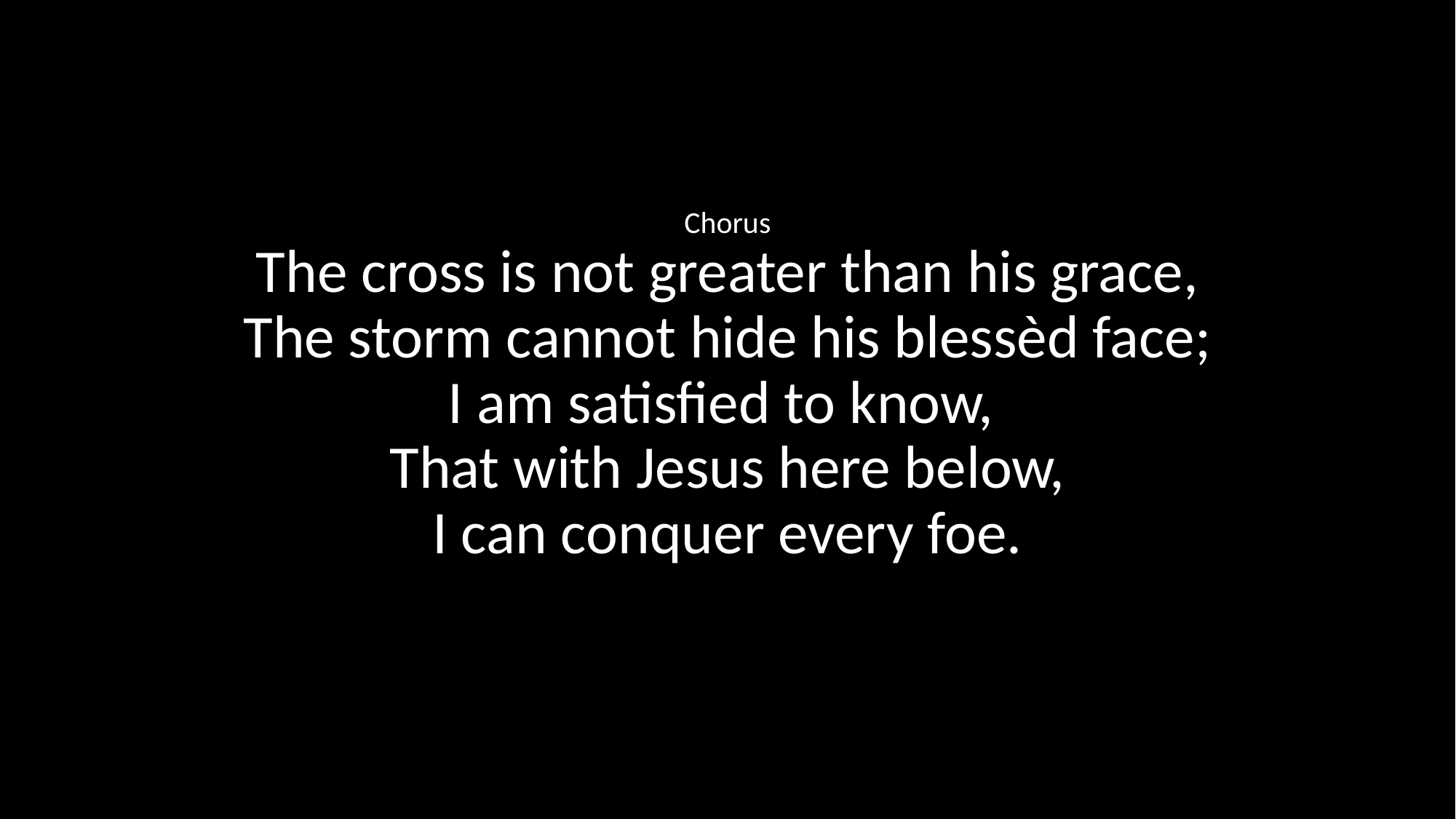

Chorus
The cross is not greater than his grace,
The storm cannot hide his blessèd face;
I am satisfied to know,
That with Jesus here below,
I can conquer every foe.